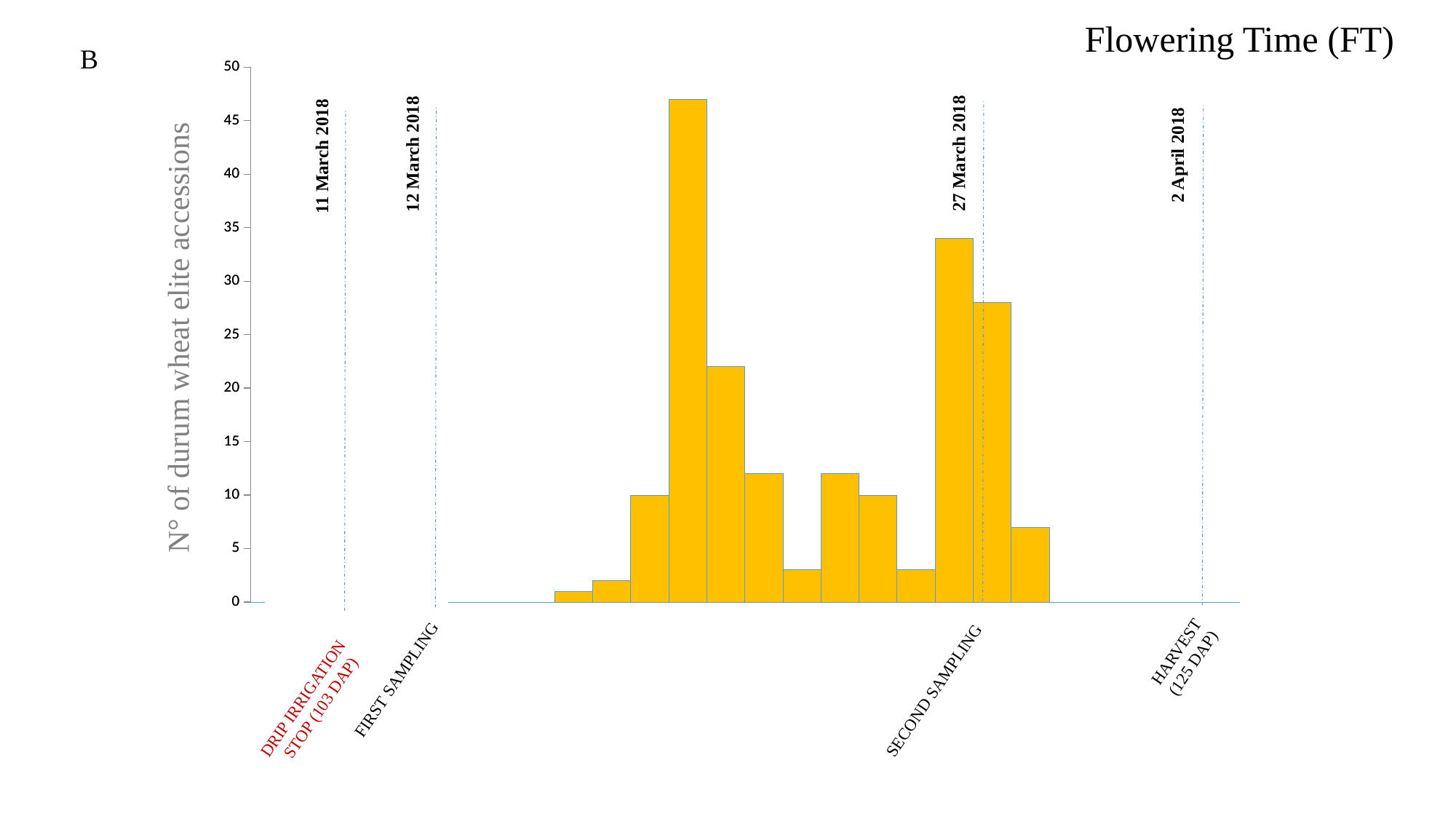

Flowering Time (FT)
B

### Chart

| Category |  |
|---|---|
| 108 | 0.0 |
| 109 | 1.0 |
| 110 | 0.0 |
| 111 | 0.0 |
| 112 | 0.0 |
| 113 | 0.0 |
| 114 | 0.0 |
| 115 | 0.0 |
| 116 | 1.0 |
| 117 | 2.0 |
| 118 | 10.0 |
| 119 | 47.0 |
| 120 | 22.0 |
| 121 | 12.0 |
| 122 | 3.0 |
| 123 | 12.0 |
| 124 | 10.0 |
| 125 | 3.0 |
| 126 | 34.0 |
| 127 | 28.0 |
| 128 | 7.0 |
| 129 | 0.0 |
| 130 | 0.0 |
| 131 | 0.0 |
| 132 | 0.0 |
| 133 | 0.0 |

### Chart

| Category |  |
|---|---|
| 108 | 0.0 |
| 109 | 1.0 |
| 110 | 0.0 |
| 111 | 0.0 |
| 112 | 0.0 |
| 113 | 0.0 |
| 114 | 0.0 |
| 115 | 0.0 |
| 116 | 1.0 |
| 117 | 2.0 |
| 118 | 10.0 |
| 119 | 47.0 |
| 120 | 22.0 |
| 121 | 12.0 |
| 122 | 3.0 |
| 123 | 12.0 |
| 124 | 10.0 |
| 125 | 3.0 |
| 126 | 34.0 |
| 127 | 28.0 |
| 128 | 7.0 |
| 129 | 0.0 |
| 130 | 0.0 |
| 131 | 0.0 |
| 132 | 0.0 |
| 133 | 0.0 |
27 March 2018
12 March 2018
2 April 2018
11 March 2018
N° of durum wheat elite accessions

BRADANO (S6)
HARVEST
(125 DAP)
FIRST SAMPLING
SECOND SAMPLING
DRIP IRRIGATION
STOP (103 DAP)